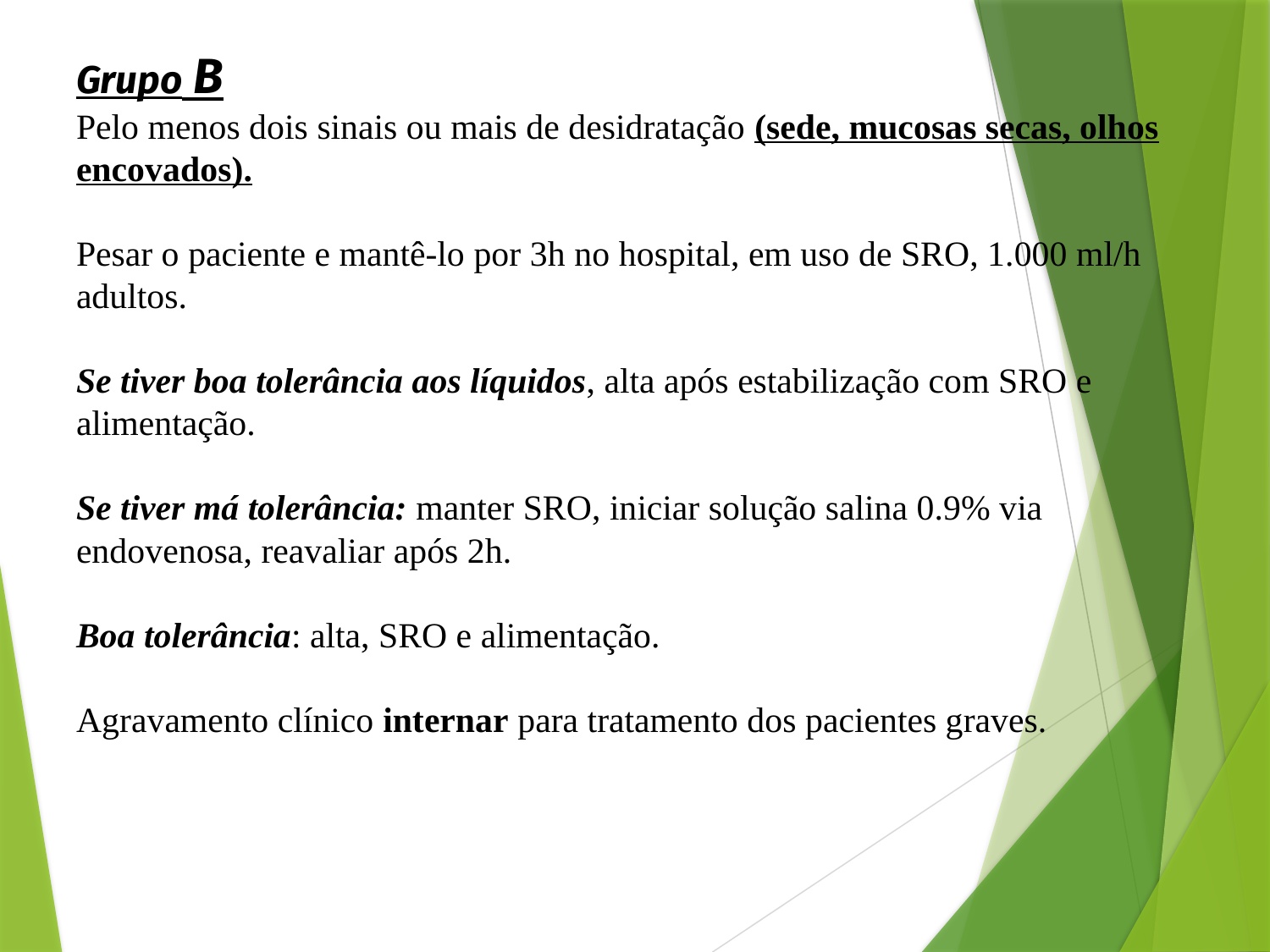

# Grupo B Pelo menos dois sinais ou mais de desidratação (sede, mucosas secas, olhos encovados). Pesar o paciente e mantê-lo por 3h no hospital, em uso de SRO, 1.000 ml/h adultos. Se tiver boa tolerância aos líquidos, alta após estabilização com SRO e alimentação. Se tiver má tolerância: manter SRO, iniciar solução salina 0.9% via endovenosa, reavaliar após 2h. Boa tolerância: alta, SRO e alimentação. Agravamento clínico internar para tratamento dos pacientes graves.